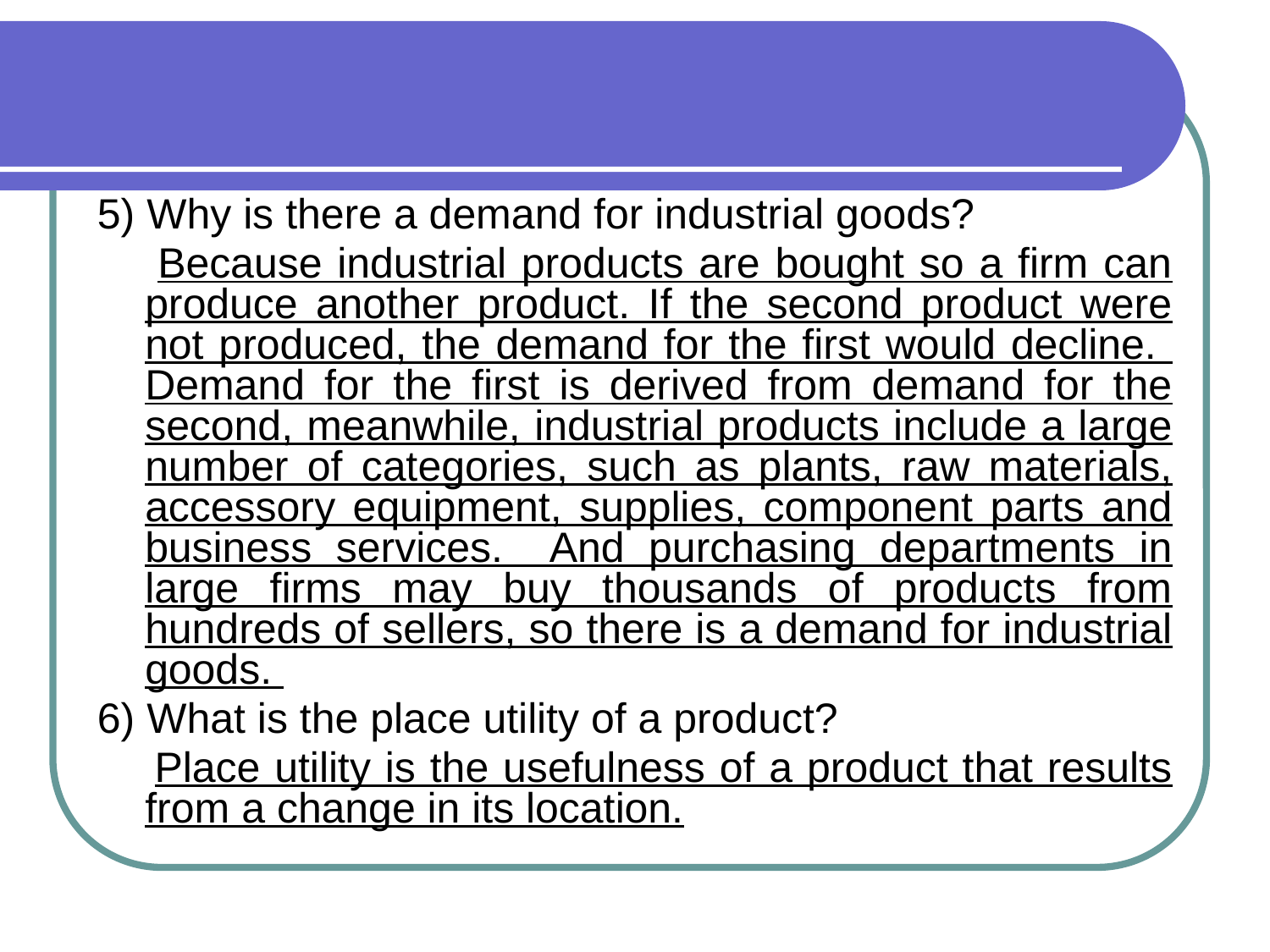

#
5) Why is there a demand for industrial goods?
    Because industrial products are bought so a firm can produce another product. If the second product were not produced, the demand for the first would decline.  Demand for the first is derived from demand for the second, meanwhile, industrial products include a large number of categories, such as plants, raw materials, accessory equipment, supplies, component parts and business services.  And purchasing departments in large firms may buy thousands of products from hundreds of sellers, so there is a demand for industrial goods.
6) What is the place utility of a product?
    Place utility is the usefulness of a product that results from a change in its location.